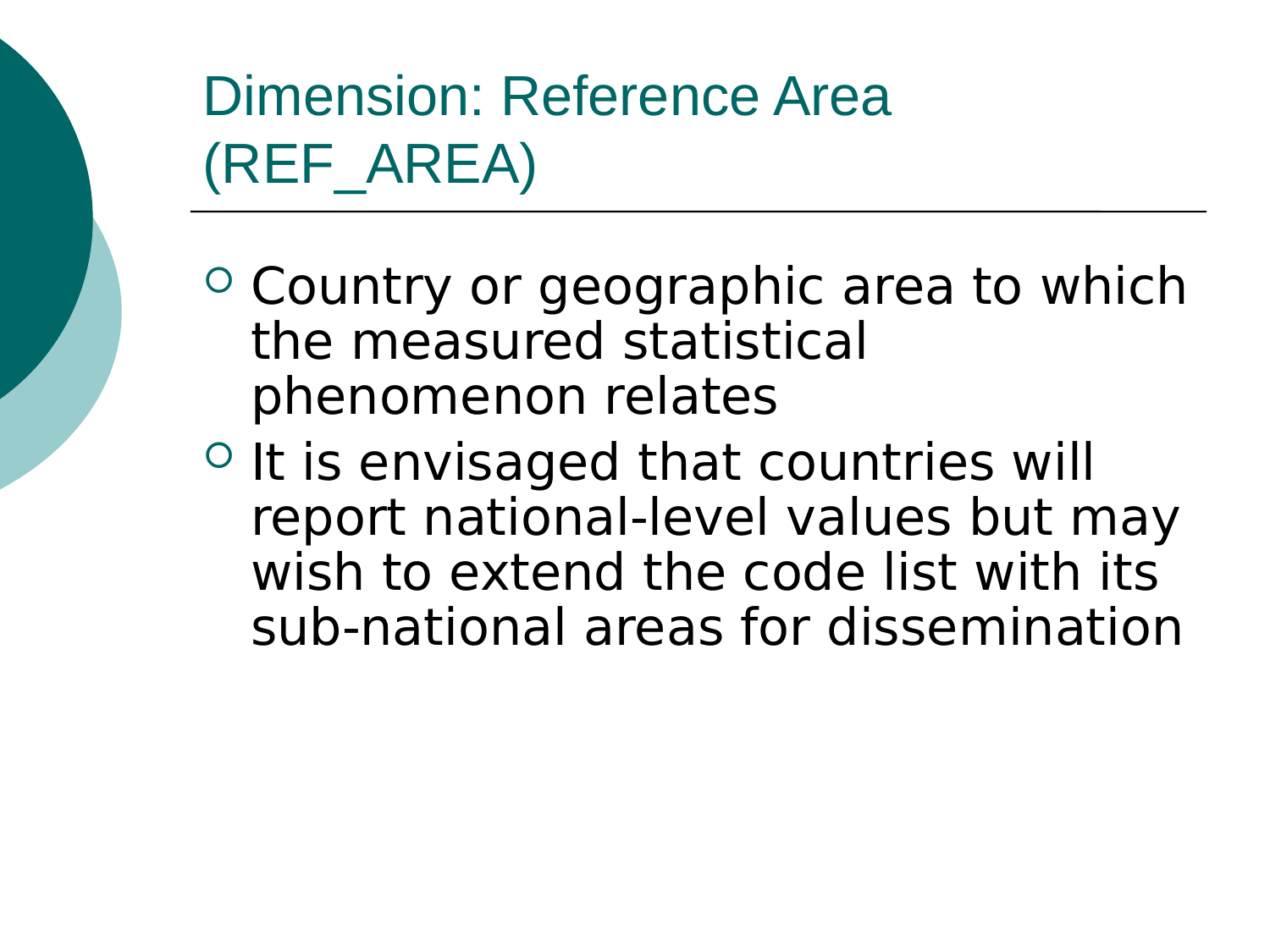

# Dimension: Reference Area (REF_AREA)
Country or geographic area to which the measured statistical phenomenon relates
It is envisaged that countries will report national-level values but may wish to extend the code list with its sub-national areas for dissemination